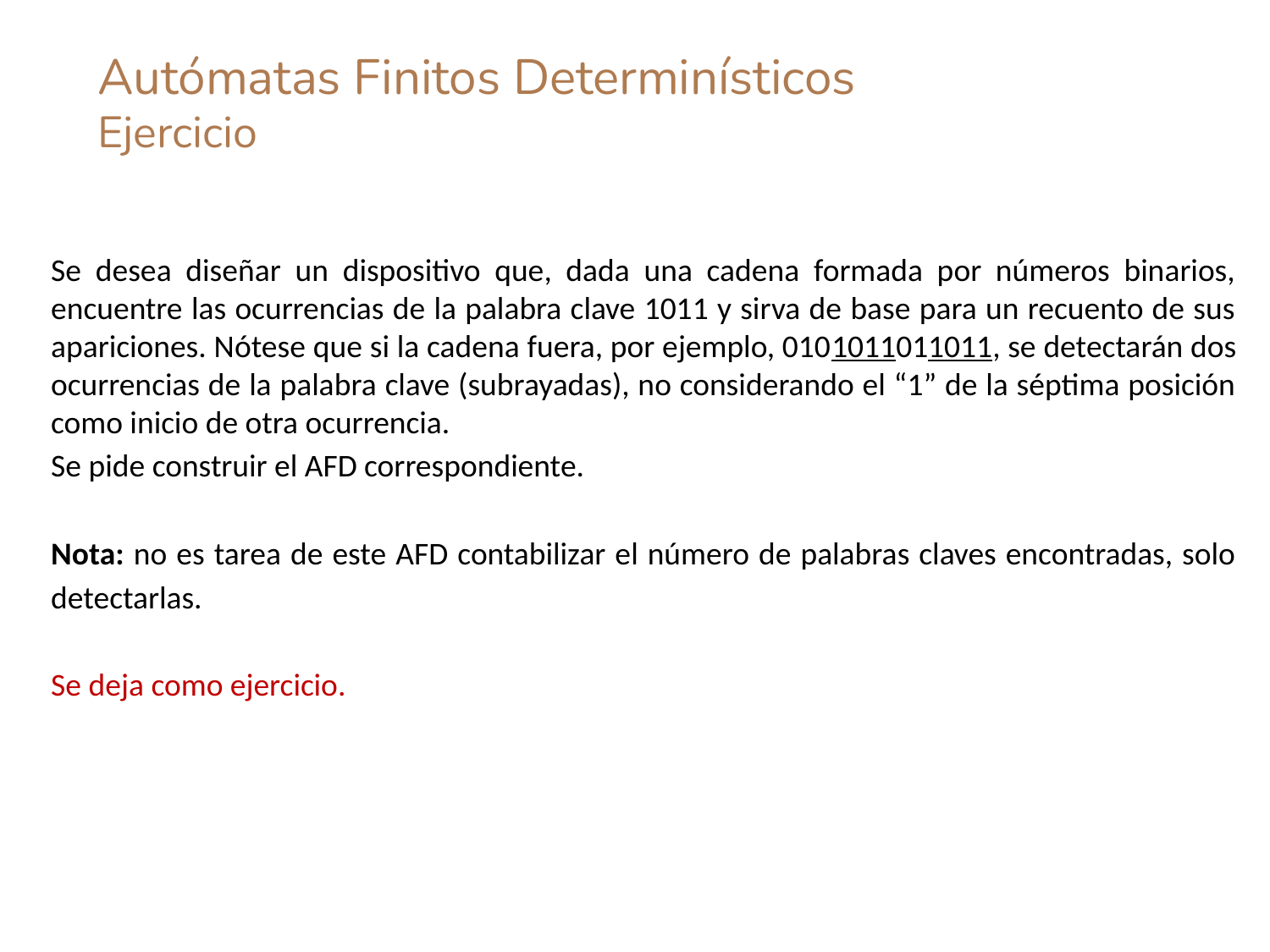

# Autómatas Finitos Determinísticos Ejercicio
Se desea diseñar un dispositivo que, dada una cadena formada por números binarios, encuentre las ocurrencias de la palabra clave 1011 y sirva de base para un recuento de sus apariciones. Nótese que si la cadena fuera, por ejemplo, 0101011011011, se detectarán dos ocurrencias de la palabra clave (subrayadas), no considerando el “1” de la séptima posición como inicio de otra ocurrencia.
Se pide construir el AFD correspondiente.

Nota: no es tarea de este AFD contabilizar el número de palabras claves encontradas, solo detectarlas.

Se deja como ejercicio.